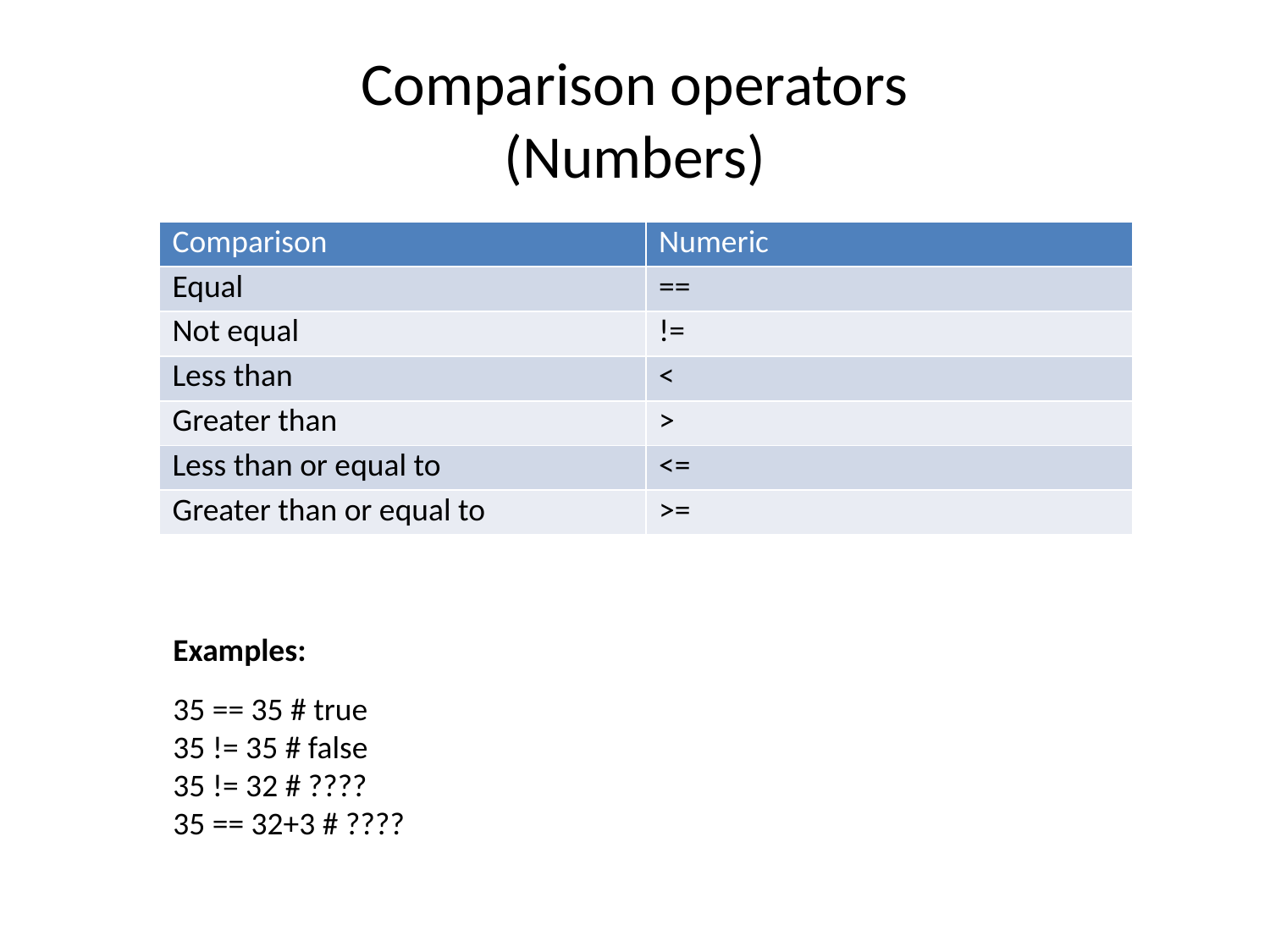

# Comparison operators (Numbers)
| Comparison | Numeric |
| --- | --- |
| Equal | == |
| Not equal | != |
| Less than | < |
| Greater than | > |
| Less than or equal to | <= |
| Greater than or equal to | >= |
Examples:
35 == 35 # true
35 != 35 # false
35 != 32 # ????
35 == 32+3 # ????